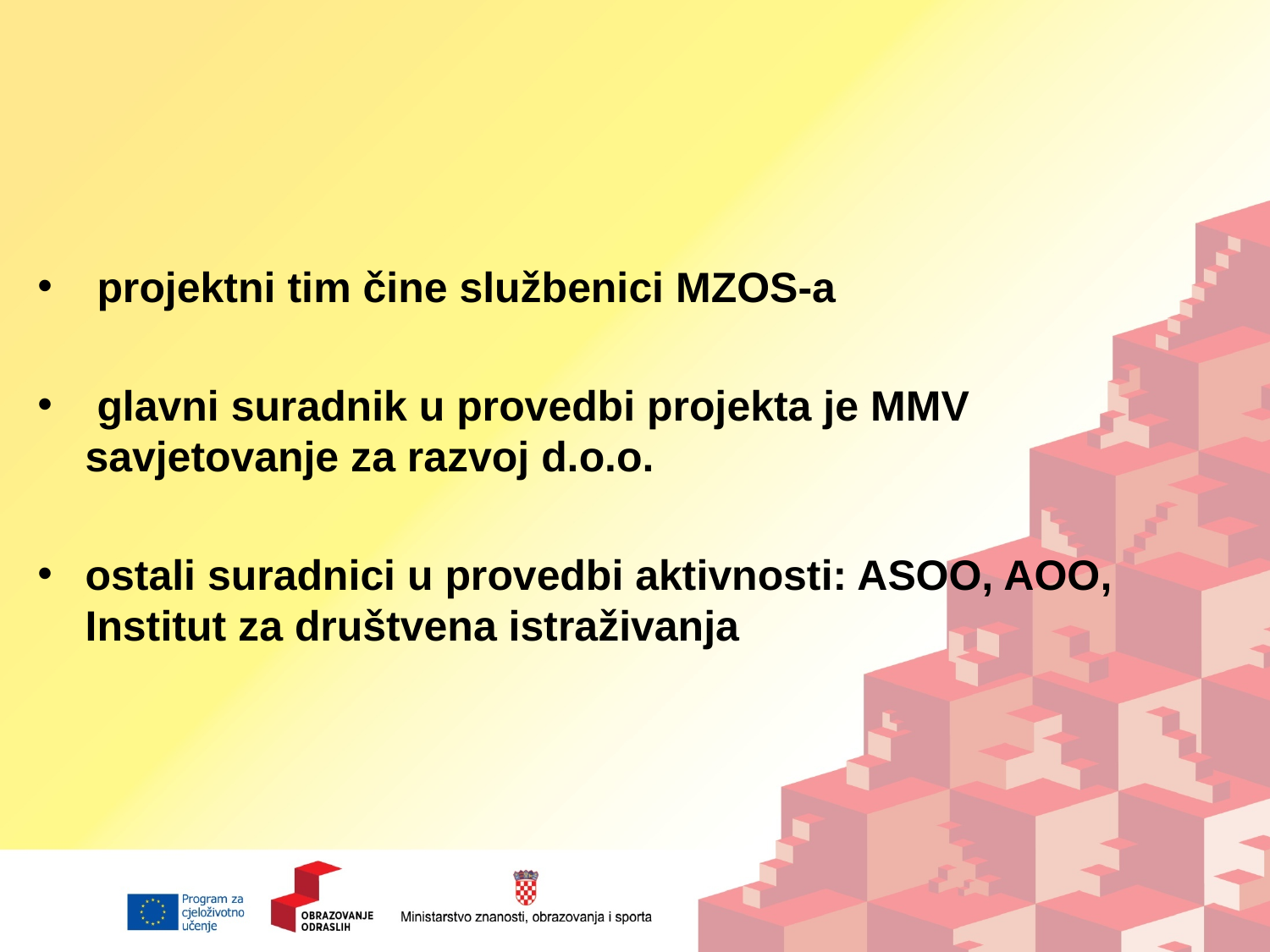

#
 projektni tim čine službenici MZOS-a

 glavni suradnik u provedbi projekta je MMV savjetovanje za razvoj d.o.o.

ostali suradnici u provedbi aktivnosti: ASOO, AOO, Institut za društvena istraživanja